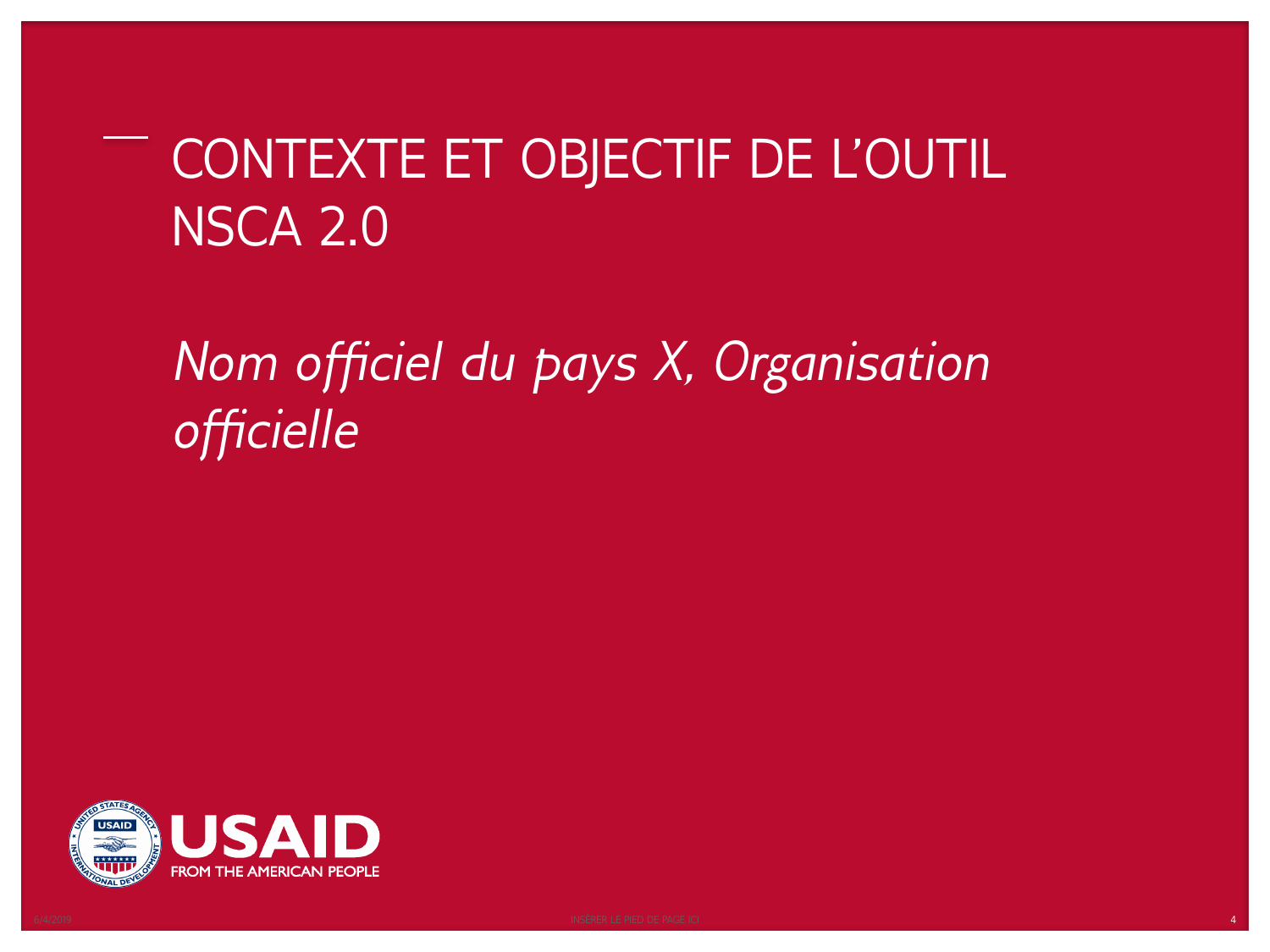

# CONTEXTE ET OBJECTIF DE L’OUTIL NSCA 2.0 Nom officiel du pays X, Organisation officielle
6/4/2019
INSÉRER LE PIED DE PAGE ICI
4